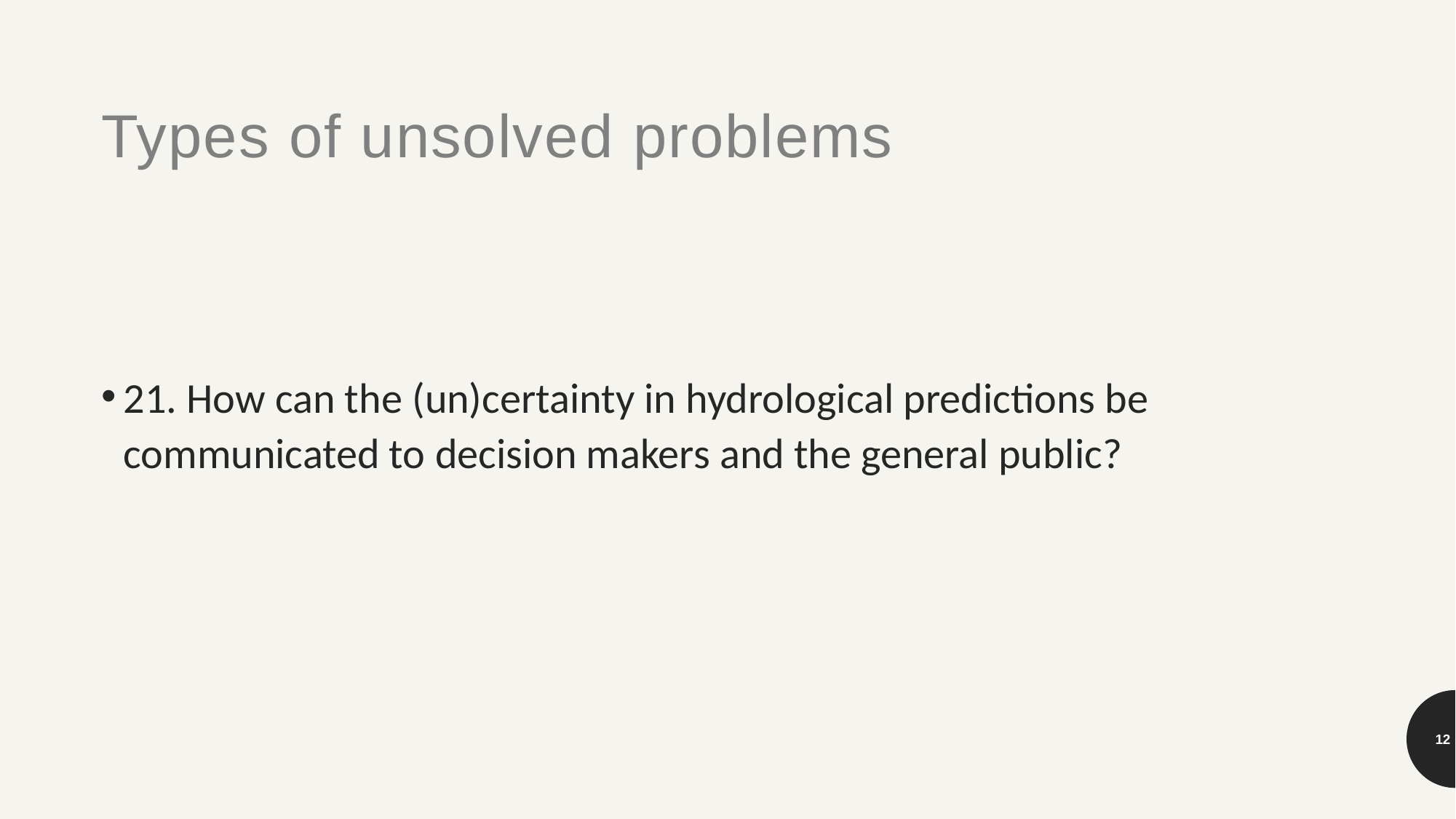

# Types of unsolved problems

21. How can the (un)certainty in hydrological predictions be communicated to decision makers and the general public?
12